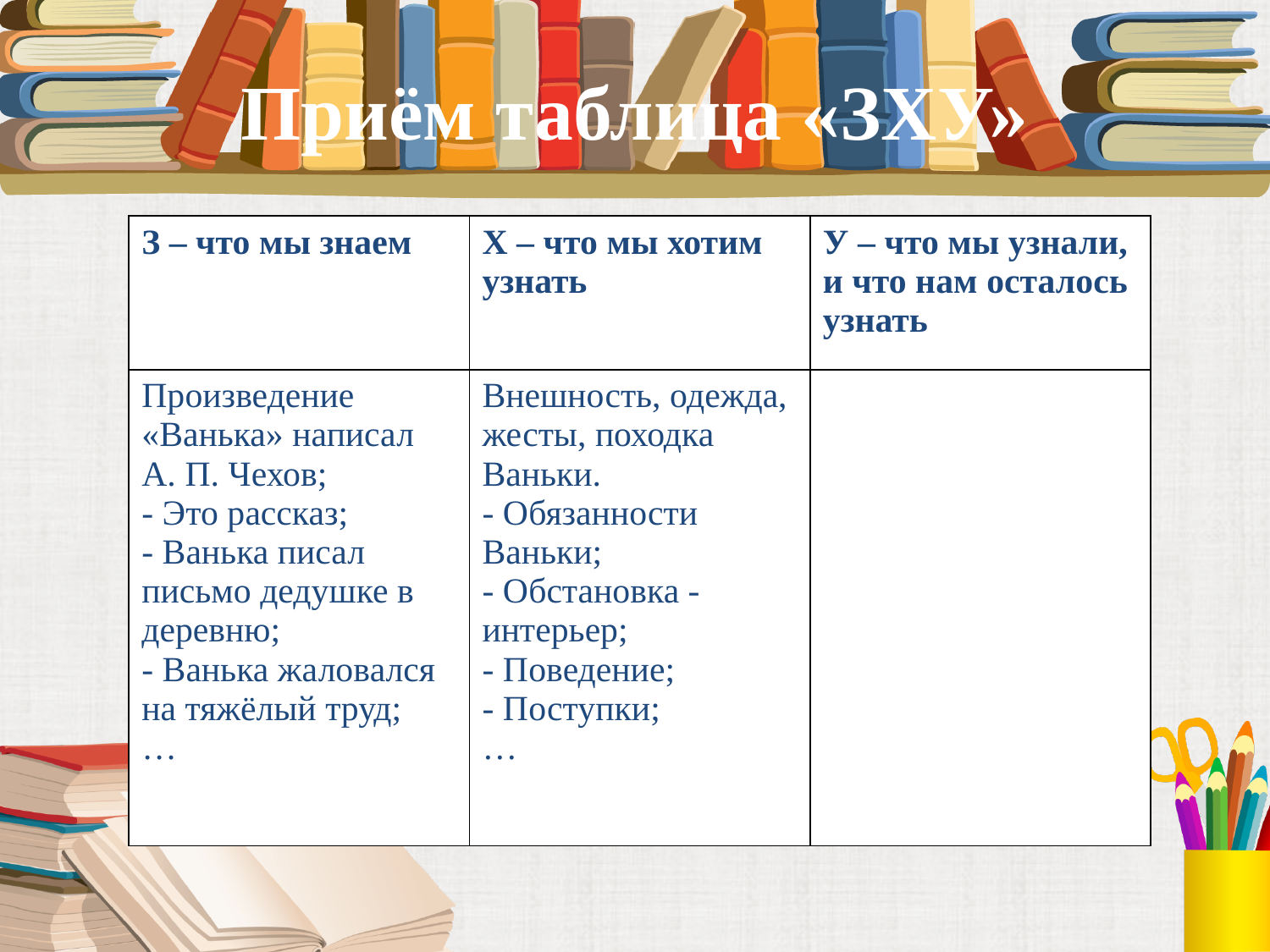

# Приём таблица «ЗХУ»
| З – что мы знаем | Х – что мы хотим узнать | У – что мы узнали, и что нам осталось узнать |
| --- | --- | --- |
| Произведение «Ванька» написал А. П. Чехов; - Это рассказ; - Ванька писал письмо дедушке в деревню; - Ванька жаловался на тяжёлый труд; … | Внешность, одежда, жесты, походка Ваньки. - Обязанности Ваньки; - Обстановка - интерьер; - Поведение; - Поступки; … |  |